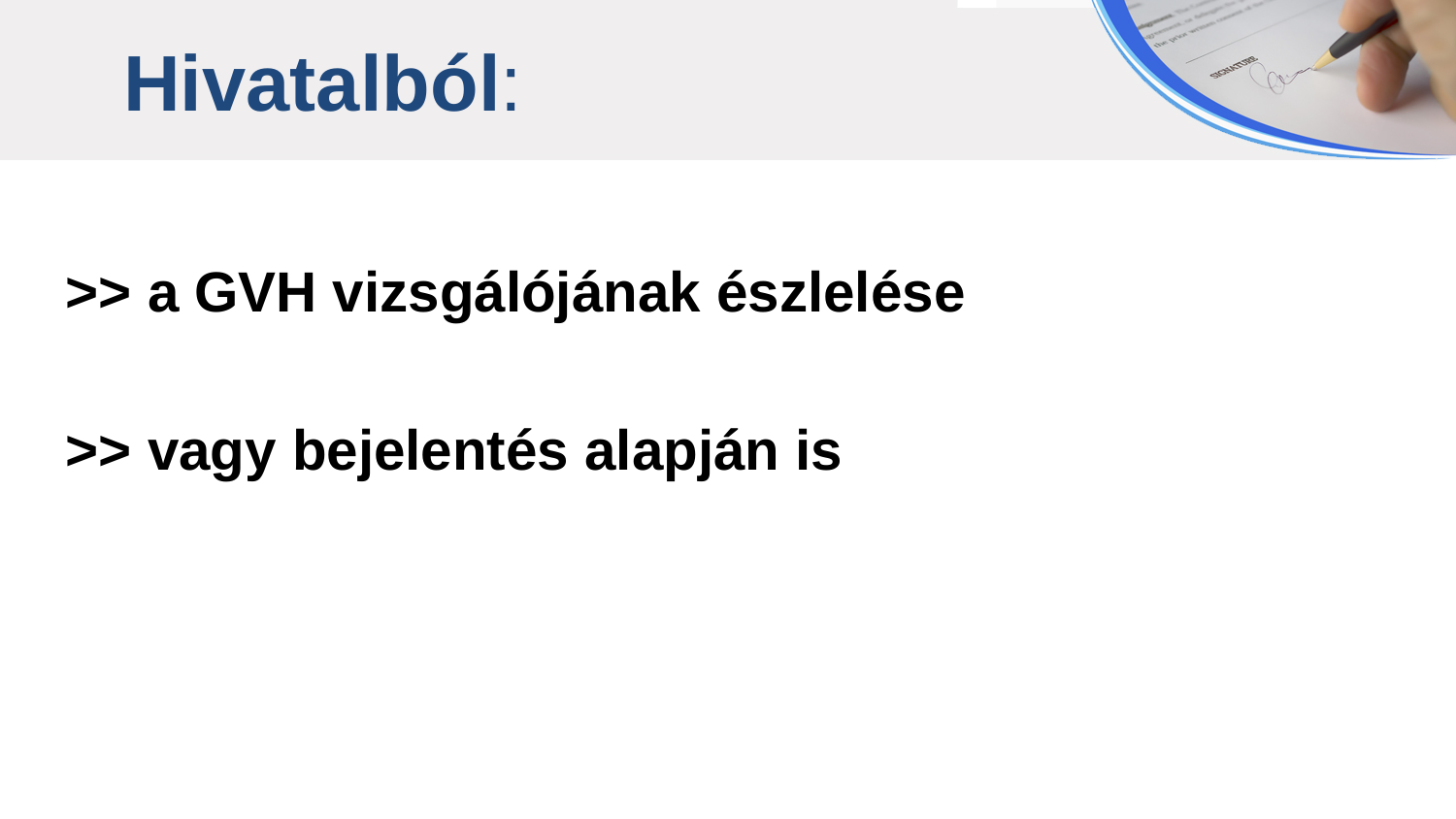

Hivatalból:

>> a GVH vizsgálójának észlelése

>> vagy bejelentés alapján is